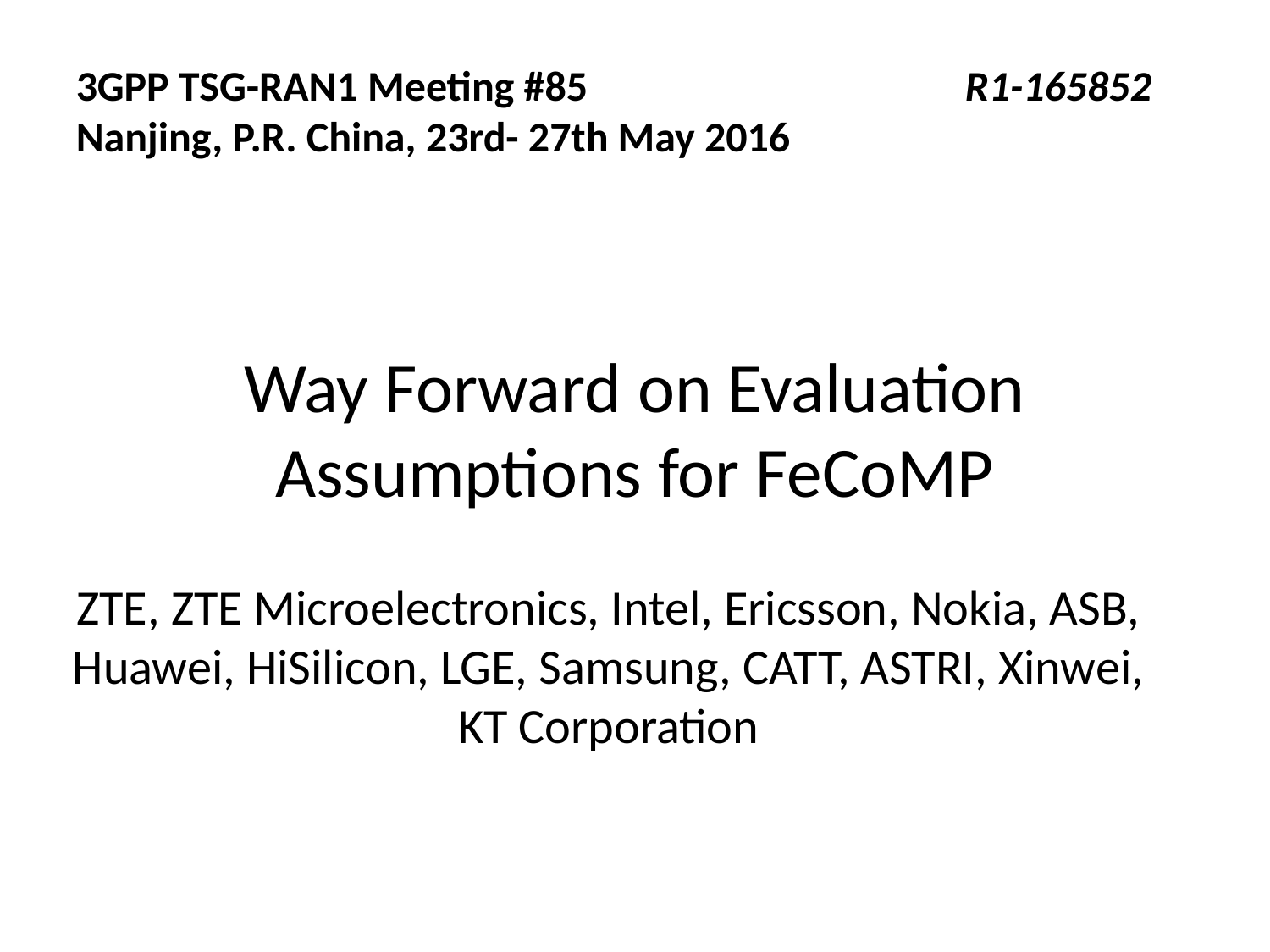

3GPP TSG-RAN1 Meeting #85			R1-165852
Nanjing, P.R. China, 23rd- 27th May 2016
Way Forward on Evaluation Assumptions for FeCoMP
ZTE, ZTE Microelectronics, Intel, Ericsson, Nokia, ASB, Huawei, HiSilicon, LGE, Samsung, CATT, ASTRI, Xinwei, KT Corporation